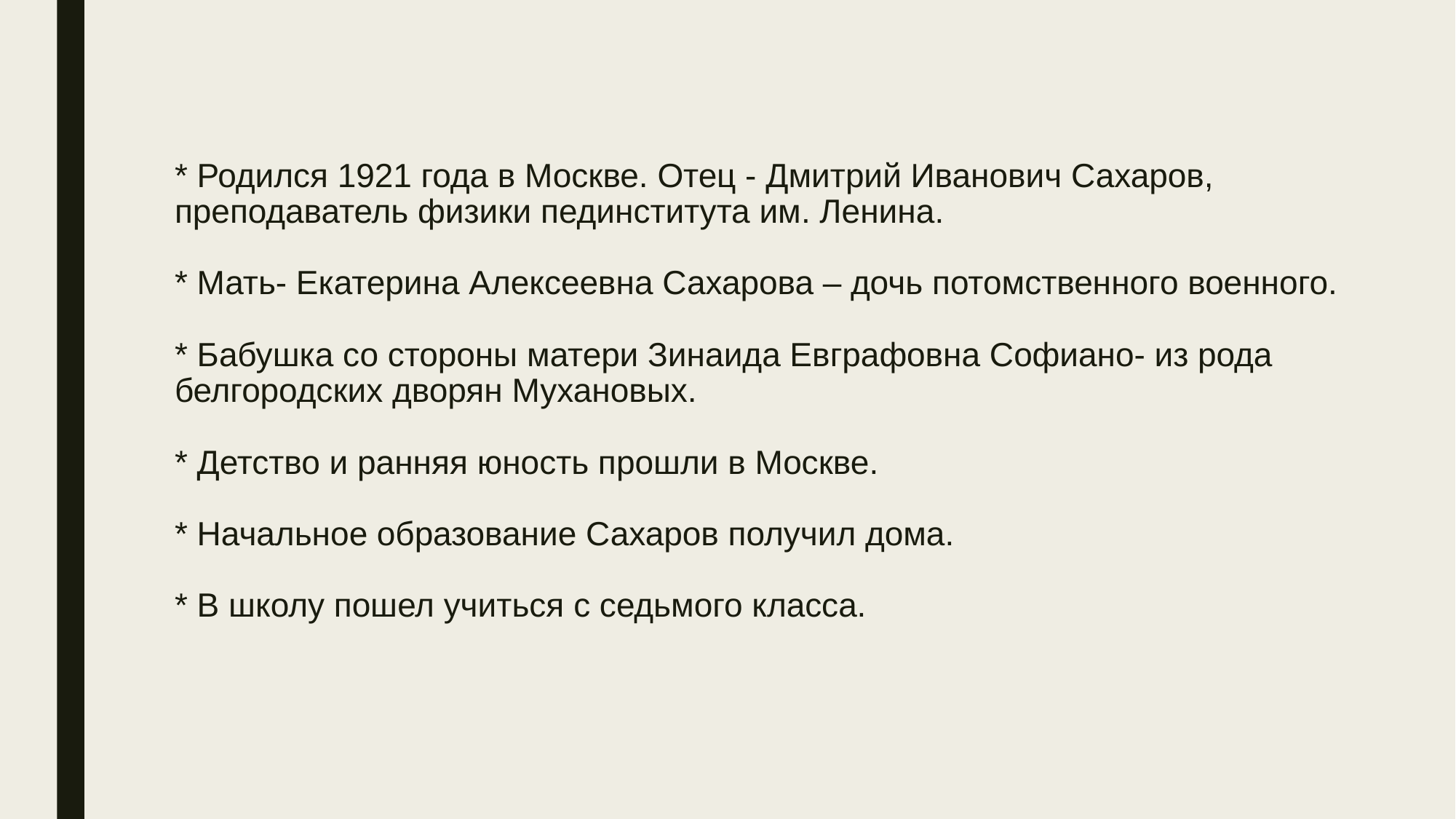

# * Родился 1921 года в Москве. Отец - Дмитрий Иванович Сахаров, преподаватель физики пединститута им. Ленина. * Мать- Екатерина Алексеевна Сахарова – дочь потомственного военного. * Бабушка со стороны матери Зинаида Евграфовна Софиано- из рода белгородских дворян Мухановых. * Детство и ранняя юность прошли в Москве. * Начальное образование Сахаров получил дома. * В школу пошел учиться с седьмого класса.